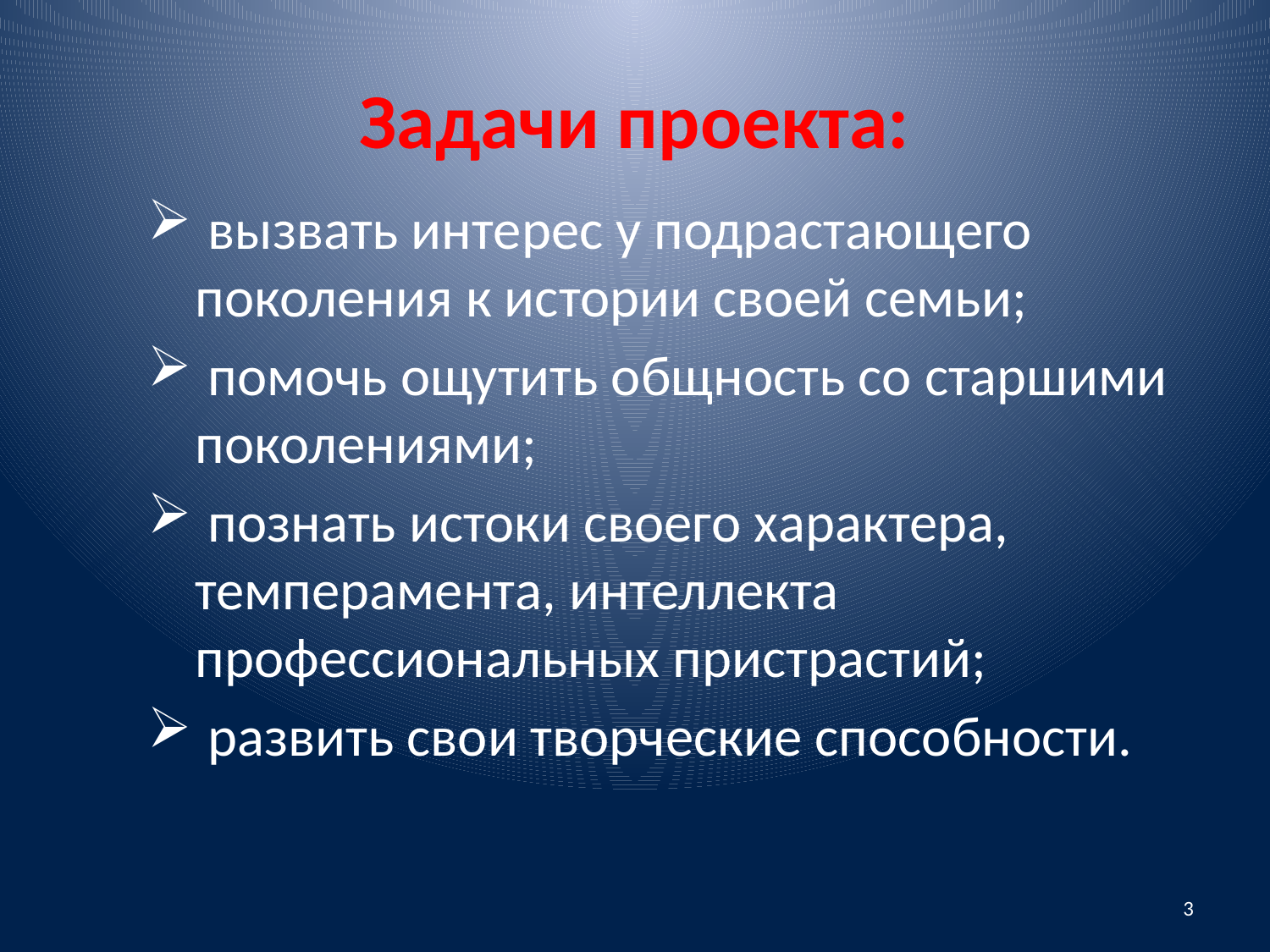

# Задачи проекта:
 вызвать интерес у подрастающего поколения к истории своей семьи;
 помочь ощутить общность со старшими поколениями;
 познать истоки своего характера, темперамента, интеллекта профессиональных пристрастий;
 развить свои творческие способности.
3